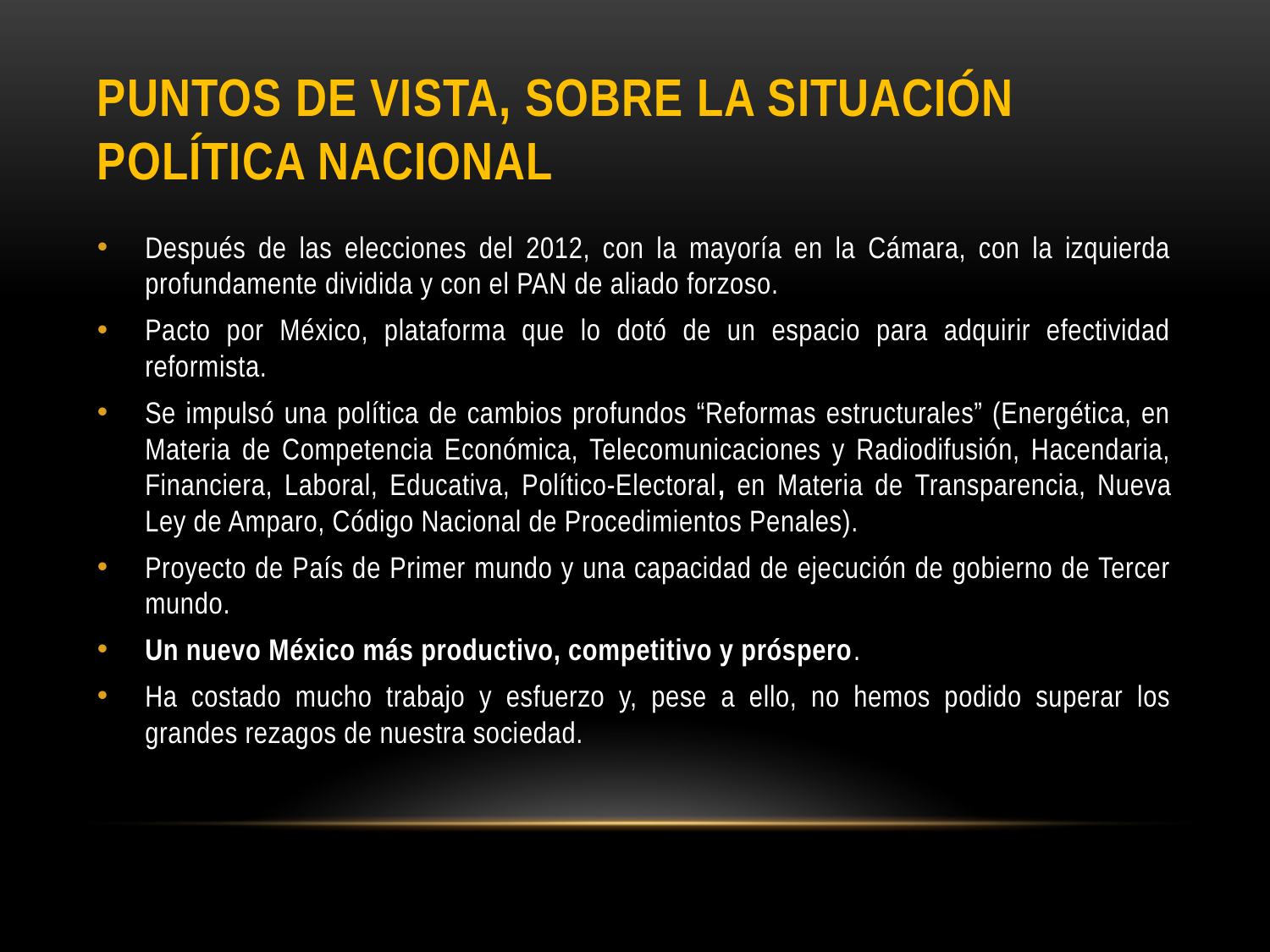

# Puntos de vista, sobre la situación política nacional
Después de las elecciones del 2012, con la mayoría en la Cámara, con la izquierda profundamente dividida y con el PAN de aliado forzoso.
Pacto por México, plataforma que lo dotó de un espacio para adquirir efectividad reformista.
Se impulsó una política de cambios profundos “Reformas estructurales” (Energética, en Materia de Competencia Económica, Telecomunicaciones y Radiodifusión, Hacendaria, Financiera, Laboral, Educativa, Político-Electoral, en Materia de Transparencia, Nueva Ley de Amparo, Código Nacional de Procedimientos Penales).
Proyecto de País de Primer mundo y una capacidad de ejecución de gobierno de Tercer mundo.
Un nuevo México más productivo, competitivo y próspero.
Ha costado mucho trabajo y esfuerzo y, pese a ello, no hemos podido superar los grandes rezagos de nuestra sociedad.